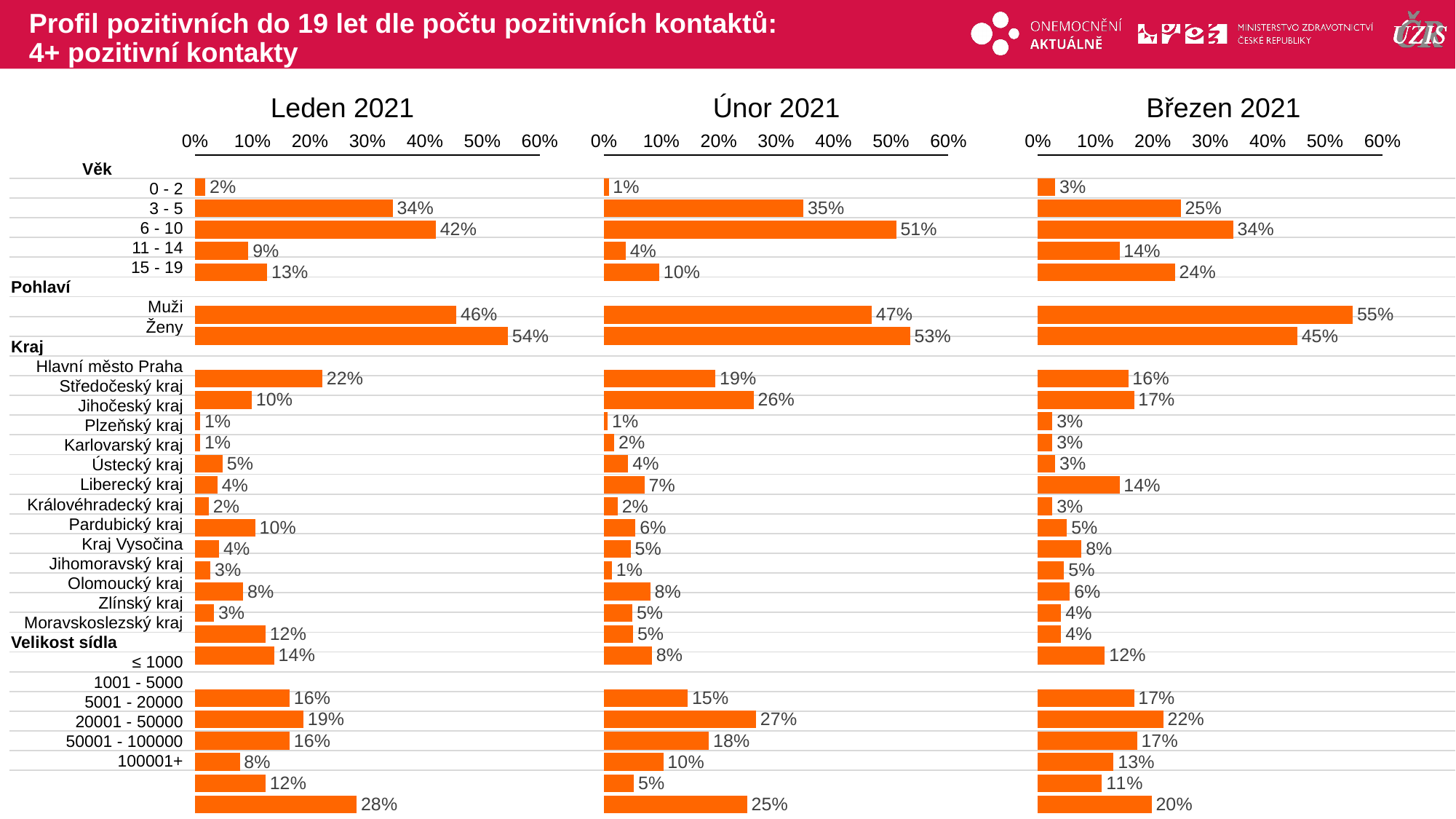

# Profil pozitivních do 19 let dle počtu pozitivních kontaktů: 4+ pozitivní kontakty
Leden 2021
Únor 2021
Březen 2021

### Chart

| Category | Series 1 |
|---|---|
| Věk | None |
| 0 - 2 | 0.00851063829787234 |
| 3 - 5 | 0.3475177304964539 |
| 6 - 10 | 0.5092198581560283 |
| 11 - 14 | 0.03829787234042553 |
| 15 - 19 | 0.09645390070921986 |
| Pohlaví | None |
| Muži | 0.4666666666666667 |
| Ženy | 0.5333333333333333 |
| Kraj | None |
| Hlavní město Praha | 0.19432624113475178 |
| Středočeský kraj | 0.26099290780141843 |
| Jihočeský kraj | 0.0070921985815602835 |
| Plzeňský kraj | 0.018439716312056736 |
| Karlovarský kraj | 0.0425531914893617 |
| Ústecký kraj | 0.07092198581560284 |
| Liberecký kraj | 0.024113475177304965 |
| Královéhradecký kraj | 0.05531914893617021 |
| Pardubický kraj | 0.04680851063829787 |
| Kraj Vysočina | 0.014184397163120567 |
| Jihomoravský kraj | 0.08085106382978724 |
| Olomoucký kraj | 0.04964539007092199 |
| Zlínský kraj | 0.05106382978723404 |
| Moravskoslezský kraj | 0.08368794326241134 |
| Velikost sídla | None |
| ≤ 1000 | 0.14609929078014183 |
| 1001 - 5000 | 0.2652482269503546 |
| 5001 - 20000 | 0.1829787234042553 |
| 20001 - 50000 | 0.10354609929078014 |
| 50001 - 100000 | 0.0524822695035461 |
| 100001+ | 0.24964539007092199 |

### Chart

| Category | Series 1 |
|---|---|
| Věk | None |
| 0 - 2 | 0.030456852791878174 |
| 3 - 5 | 0.24873096446700507 |
| 6 - 10 | 0.3401015228426396 |
| 11 - 14 | 0.14213197969543148 |
| 15 - 19 | 0.23857868020304568 |
| Pohlaví | None |
| Muži | 0.5482233502538071 |
| Ženy | 0.4517766497461929 |
| Kraj | None |
| Hlavní město Praha | 0.15736040609137056 |
| Středočeský kraj | 0.16751269035532995 |
| Jihočeský kraj | 0.025380710659898477 |
| Plzeňský kraj | 0.025380710659898477 |
| Karlovarský kraj | 0.030456852791878174 |
| Ústecký kraj | 0.14213197969543148 |
| Liberecký kraj | 0.025380710659898477 |
| Královéhradecký kraj | 0.050761421319796954 |
| Pardubický kraj | 0.07614213197969544 |
| Kraj Vysočina | 0.04568527918781726 |
| Jihomoravský kraj | 0.05583756345177665 |
| Olomoucký kraj | 0.04060913705583756 |
| Zlínský kraj | 0.04060913705583756 |
| Moravskoslezský kraj | 0.116751269035533 |
| Velikost sídla | None |
| ≤ 1000 | 0.16751269035532995 |
| 1001 - 5000 | 0.2182741116751269 |
| 5001 - 20000 | 0.17258883248730963 |
| 20001 - 50000 | 0.1319796954314721 |
| 50001 - 100000 | 0.1116751269035533 |
| 100001+ | 0.19796954314720813 |

### Chart

| Category | Series 1 |
|---|---|
| Věk | None |
| 0 - 2 | 0.017964071856287425 |
| 3 - 5 | 0.344311377245509 |
| 6 - 10 | 0.41916167664670656 |
| 11 - 14 | 0.09281437125748503 |
| 15 - 19 | 0.12574850299401197 |
| Pohlaví | None |
| Muži | 0.4550898203592814 |
| Ženy | 0.5449101796407185 |
| Kraj | None |
| Hlavní město Praha | 0.2215568862275449 |
| Středočeský kraj | 0.09880239520958084 |
| Jihočeský kraj | 0.008982035928143712 |
| Plzeňský kraj | 0.008982035928143712 |
| Karlovarský kraj | 0.04790419161676647 |
| Ústecký kraj | 0.038922155688622756 |
| Liberecký kraj | 0.023952095808383235 |
| Královéhradecký kraj | 0.10479041916167664 |
| Pardubický kraj | 0.041916167664670656 |
| Kraj Vysočina | 0.02694610778443114 |
| Jihomoravský kraj | 0.08383233532934131 |
| Olomoucký kraj | 0.03293413173652695 |
| Zlínský kraj | 0.12275449101796407 |
| Moravskoslezský kraj | 0.1377245508982036 |
| Velikost sídla | None |
| ≤ 1000 | 0.16467065868263472 |
| 1001 - 5000 | 0.18862275449101795 |
| 5001 - 20000 | 0.16467065868263472 |
| 20001 - 50000 | 0.07784431137724551 |
| 50001 - 100000 | 0.12275449101796407 |
| 100001+ | 0.281437125748503 |
| Věk |  |
| --- | --- |
| 0 - 2 |  |
| 3 - 5 |  |
| 6 - 10 |  |
| 11 - 14 |  |
| 15 - 19 |  |
| Pohlaví |  |
| Muži |  |
| Ženy |  |
| Kraj |  |
| Hlavní město Praha |  |
| Středočeský kraj |  |
| Jihočeský kraj |  |
| Plzeňský kraj |  |
| Karlovarský kraj |  |
| Ústecký kraj |  |
| Liberecký kraj |  |
| Královéhradecký kraj |  |
| Pardubický kraj |  |
| Kraj Vysočina |  |
| Jihomoravský kraj |  |
| Olomoucký kraj |  |
| Zlínský kraj |  |
| Moravskoslezský kraj |  |
| Velikost sídla |  |
| ≤ 1000 |  |
| 1001 - 5000 |  |
| 5001 - 20000 |  |
| 20001 - 50000 |  |
| 50001 - 100000 |  |
| 100001+ |  |